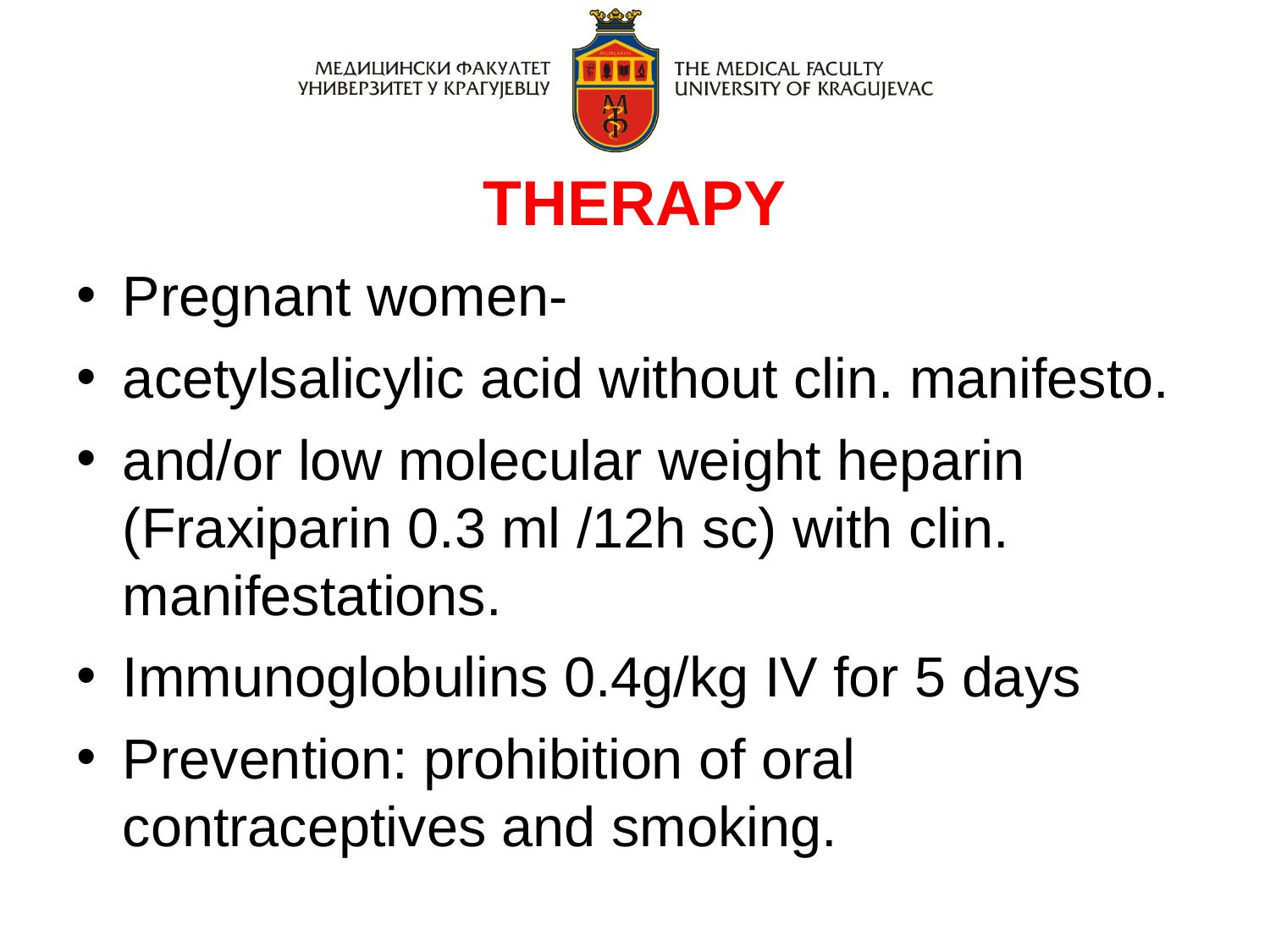

THERAPY
Pregnant women-
acetylsalicylic acid without clin. manifesto.
and/or low molecular weight heparin (Fraxiparin 0.3 ml /12h sc) with clin. manifestations.
Immunoglobulins 0.4g/kg IV for 5 days
Prevention: prohibition of oral contraceptives and smoking.